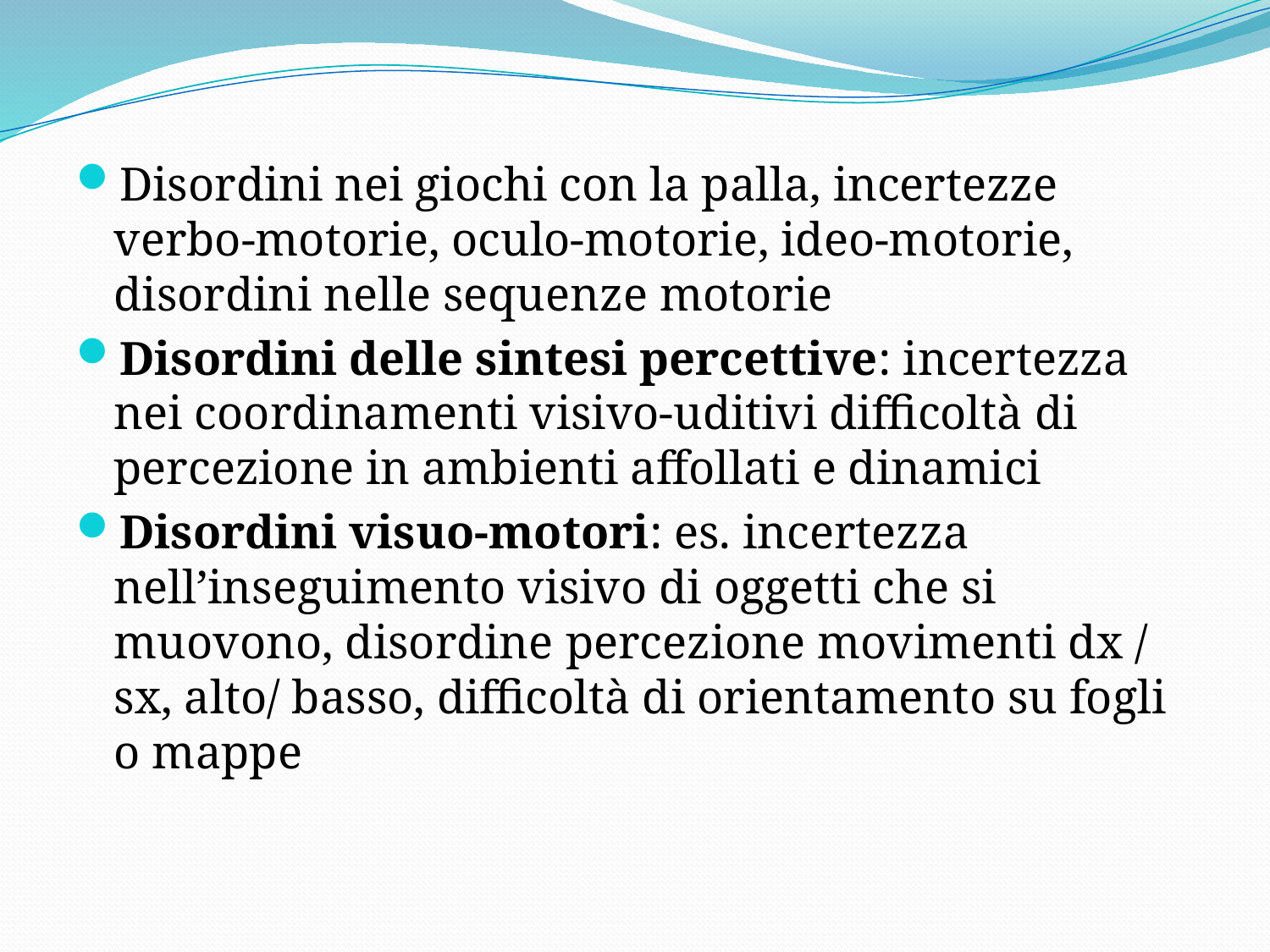

#
Disordini nei giochi con la palla, incertezze verbo-motorie, oculo-motorie, ideo-motorie,  disordini nelle sequenze motorie
Disordini delle sintesi percettive: incertezza  nei coordinamenti visivo-uditivi difficoltà di percezione in ambienti affollati e dinamici
Disordini visuo-motori: es. incertezza nell’inseguimento visivo di oggetti che si muovono, disordine percezione movimenti dx / sx, alto/ basso, difficoltà di orientamento su fogli o mappe